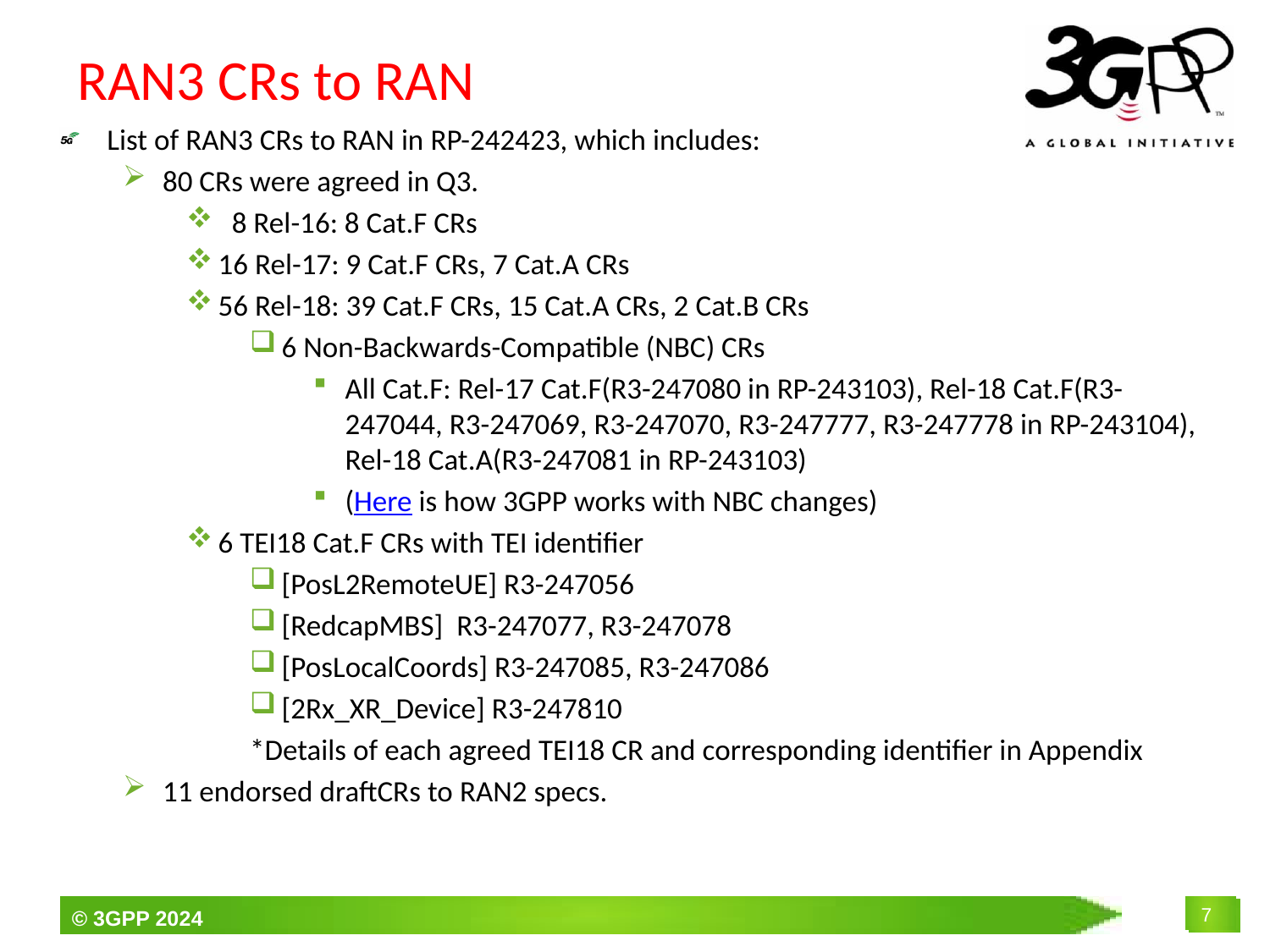

# RAN3 CRs to RAN
List of RAN3 CRs to RAN in RP-242423, which includes:
80 CRs were agreed in Q3.
  8 Rel-16: 8 Cat.F CRs
16 Rel-17: 9 Cat.F CRs, 7 Cat.A CRs
56 Rel-18: 39 Cat.F CRs, 15 Cat.A CRs, 2 Cat.B CRs
6 Non-Backwards-Compatible (NBC) CRs
All Cat.F: Rel-17 Cat.F(R3-247080 in RP-243103), Rel-18 Cat.F(R3-247044, R3-247069, R3-247070, R3-247777, R3-247778 in RP-243104), Rel-18 Cat.A(R3-247081 in RP-243103)
(Here is how 3GPP works with NBC changes)
6 TEI18 Cat.F CRs with TEI identifier
[PosL2RemoteUE] R3-247056
[RedcapMBS]  R3-247077, R3-247078
[PosLocalCoords] R3-247085, R3-247086
[2Rx_XR_Device] R3-247810
*Details of each agreed TEI18 CR and corresponding identifier in Appendix
11 endorsed draftCRs to RAN2 specs.